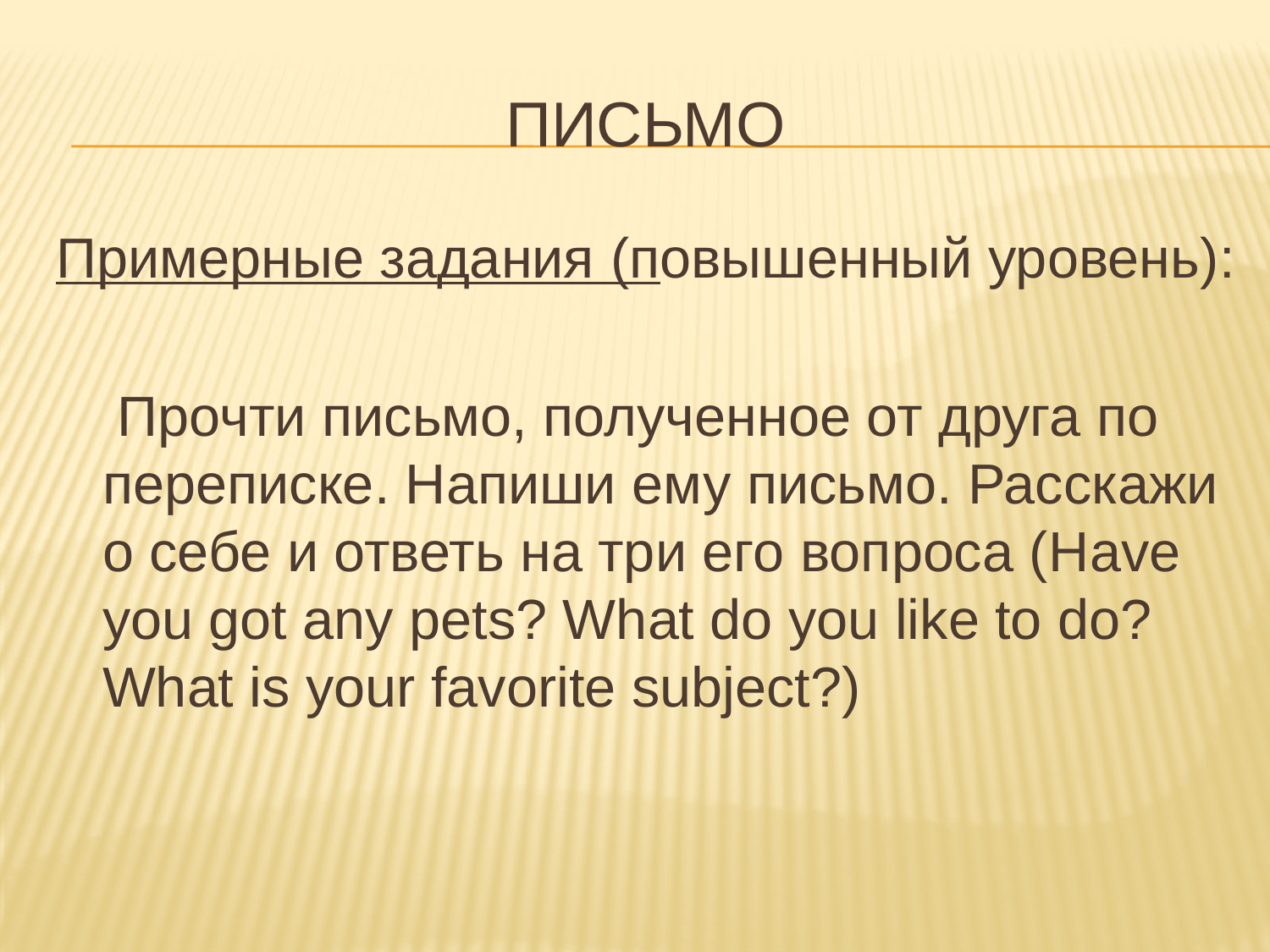

# письмо
Примерные задания (повышенный уровень):

    Прочти письмо, полученное от друга по переписке. Напиши ему письмо. Расскажи о себе и ответь на три его вопроса (Have you got any pets? What do you like to do? What is your favorite subject?)